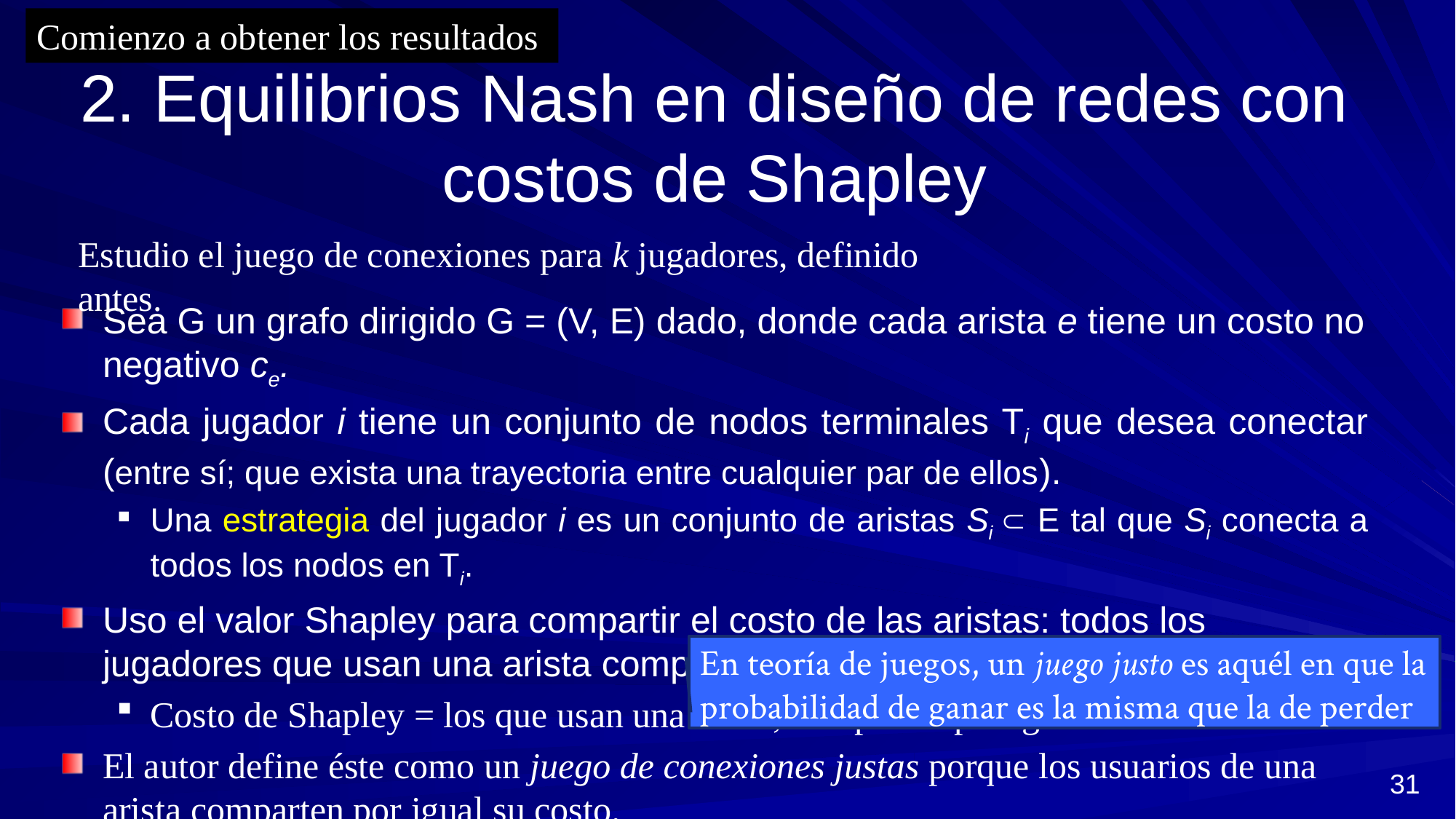

Comienzo a obtener los resultados
# 2. Equilibrios Nash en diseño de redes con costos de Shapley
Estudio el juego de conexiones para k jugadores, definido antes.
Sea G un grafo dirigido G = (V, E) dado, donde cada arista e tiene un costo no negativo ce.
Cada jugador i tiene un conjunto de nodos terminales Ti que desea conectar (entre sí; que exista una trayectoria entre cualquier par de ellos).
Una estrategia del jugador i es un conjunto de aristas Si ⊂ E tal que Si conecta a todos los nodos en Ti.
Uso el valor Shapley para compartir el costo de las aristas: todos los jugadores que usan una arista comparten igualmente su costo.
Costo de Shapley = los que usan una arista, comparten por igual el costo de ella.
El autor define éste como un juego de conexiones justas porque los usuarios de una arista comparten por igual su costo.

En teoría de juegos, un juego justo es aquél en que la probabilidad de ganar es la misma que la de perder
31